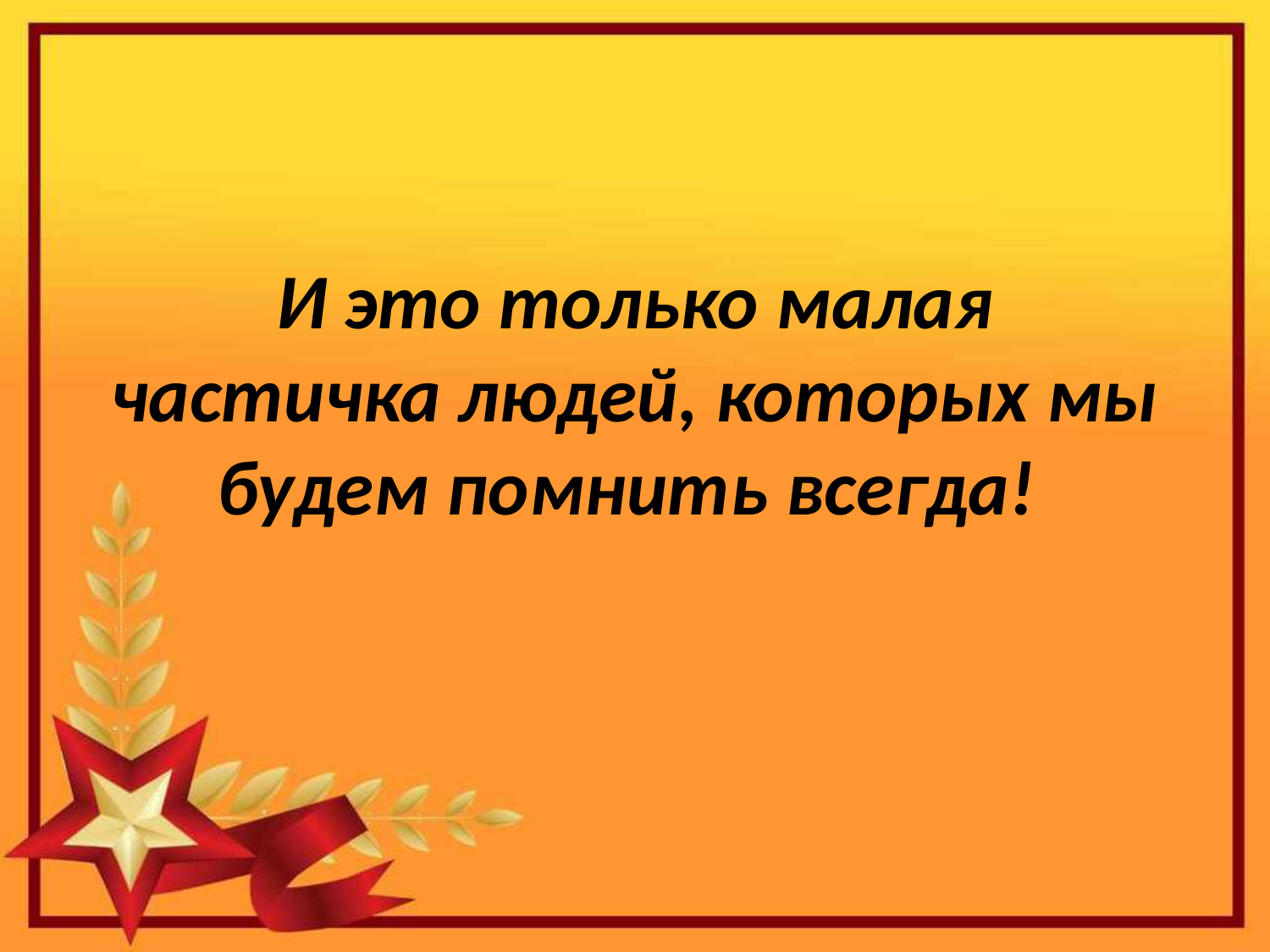

# И это только малая частичка людей, которых мы будем помнить всегда!